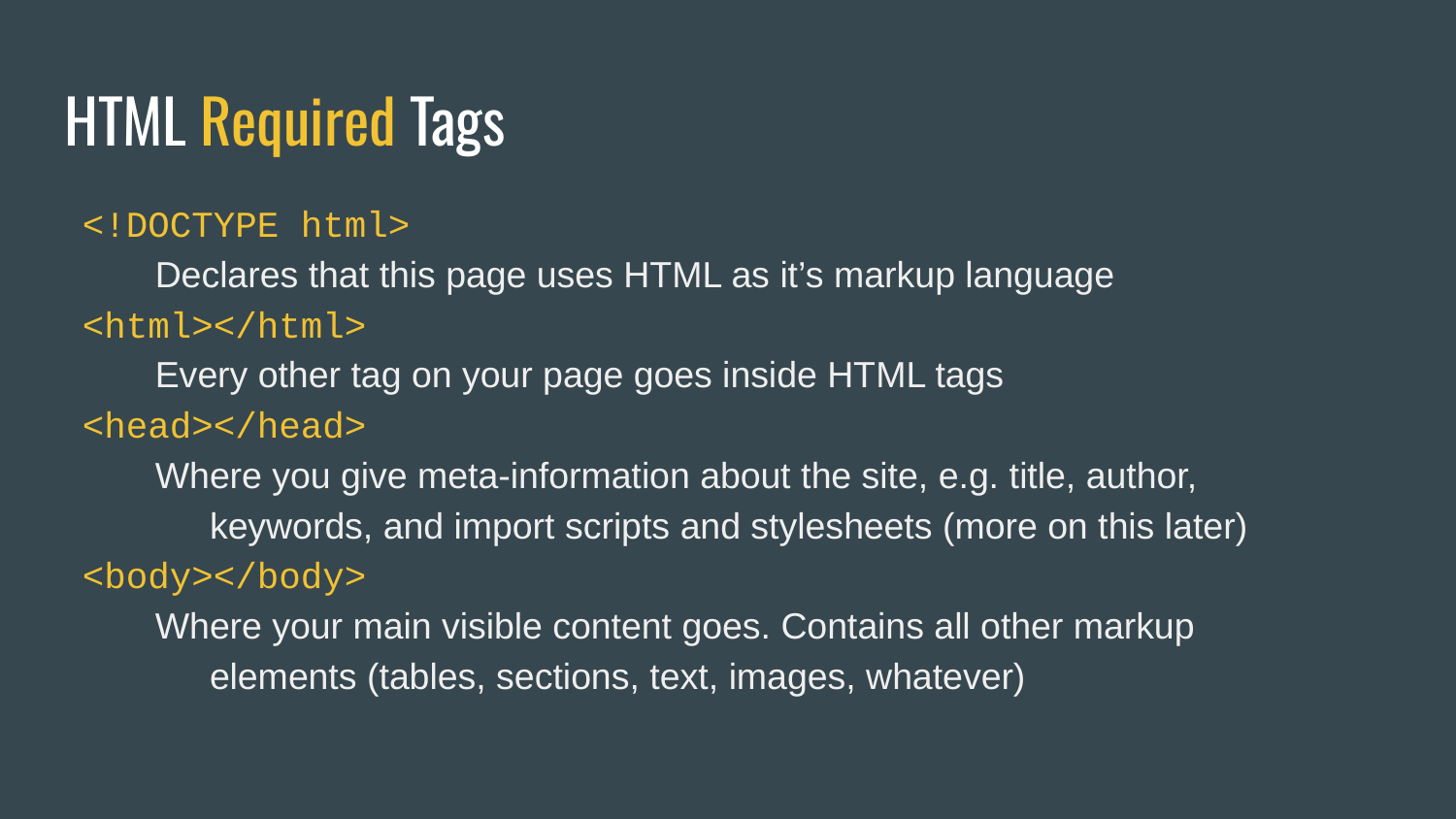

# HTML Required Tags
<!DOCTYPE html>
Declares that this page uses HTML as it’s markup language
<html></html>
Every other tag on your page goes inside HTML tags
<head></head>
Where you give meta-information about the site, e.g. title, author, keywords, and import scripts and stylesheets (more on this later)
<body></body>
Where your main visible content goes. Contains all other markup elements (tables, sections, text, images, whatever)